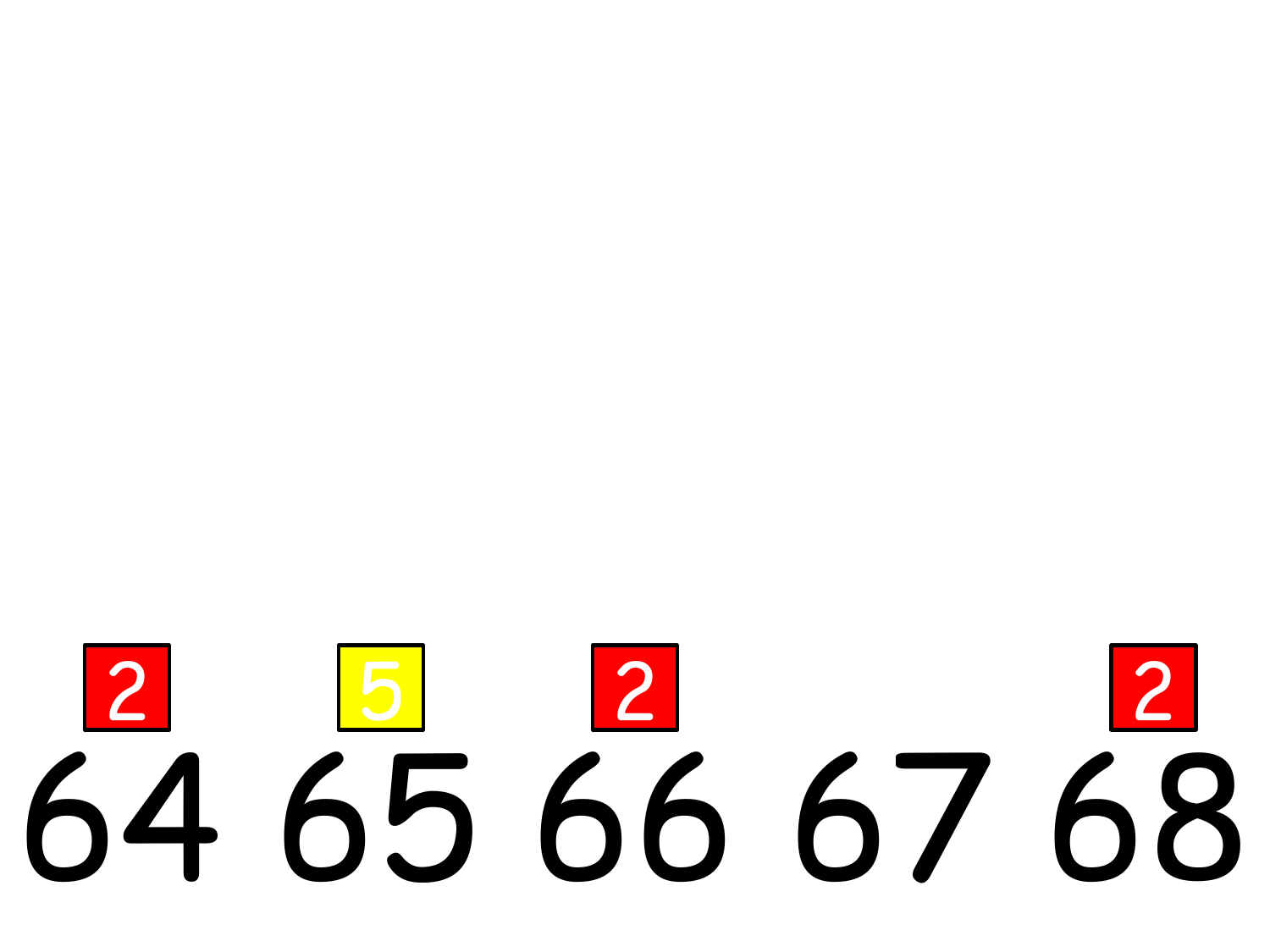

2
5
2
2
 64 65 66 67 68